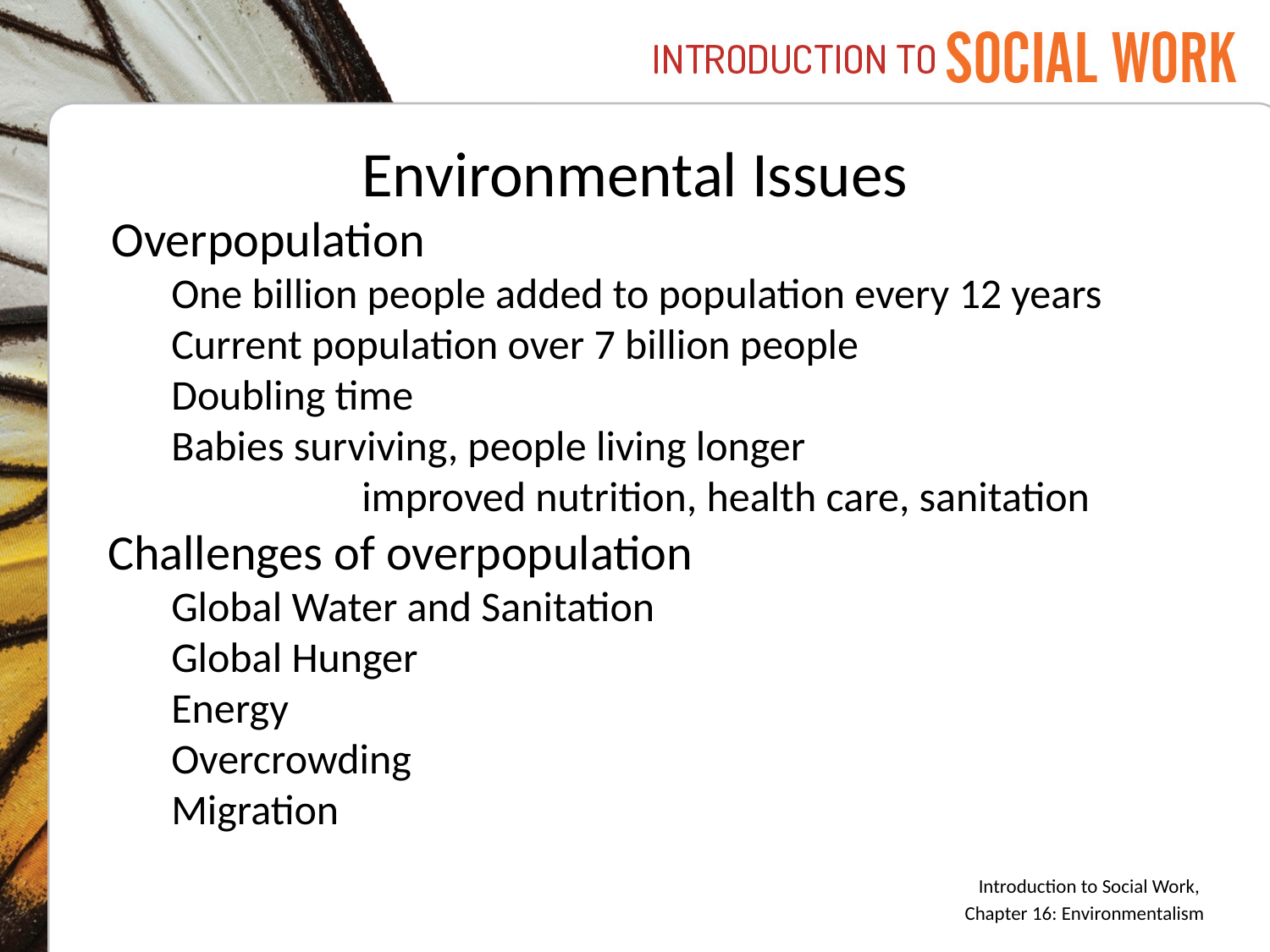

# Environmental Issues
      Overpopulation
	One billion people added to population every 12 years
	Current population over 7 billion people
	Doubling time
	Babies surviving, people living longer
		improved nutrition, health care, sanitation
Challenges of overpopulation
Global Water and Sanitation
Global Hunger
Energy
Overcrowding
Migration

Introduction to Social Work,
Chapter 16: Environmentalism